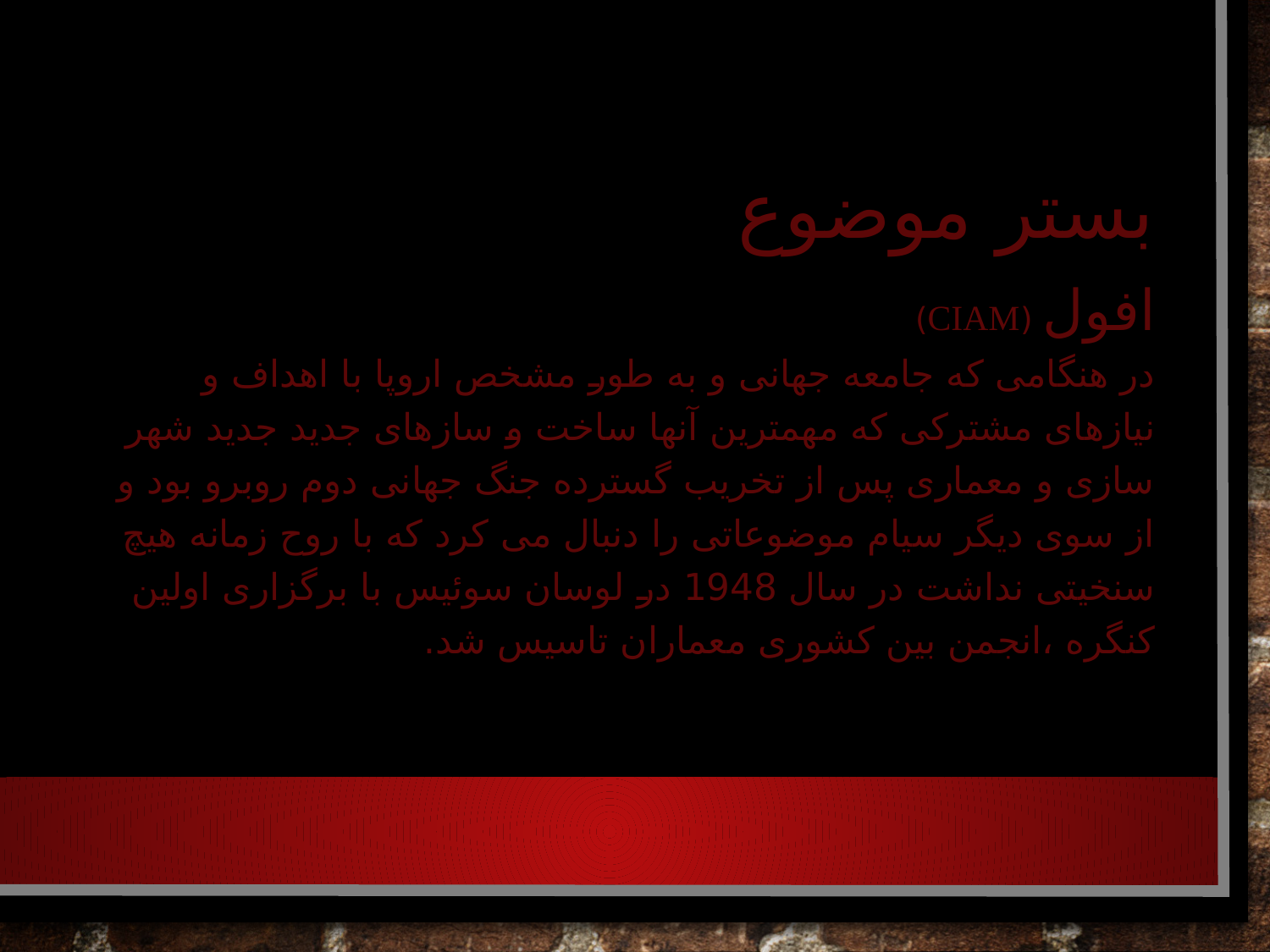

# بستر موضوع
افول (Ciam)
در هنگامی که جامعه جهانی و به طور مشخص اروپا با اهداف و نیازهای مشترکی که مهمترین آنها ساخت و سازهای جدید جدید شهر سازی و معماری پس از تخریب گسترده جنگ جهانی دوم روبرو بود و از سوی دیگر سیام موضوعاتی را دنبال می کرد که با روح زمانه هیچ سنخیتی نداشت در سال 1948 در لوسان سوئیس با برگزاری اولین کنگره ،انجمن بین کشوری معماران تاسیس شد.